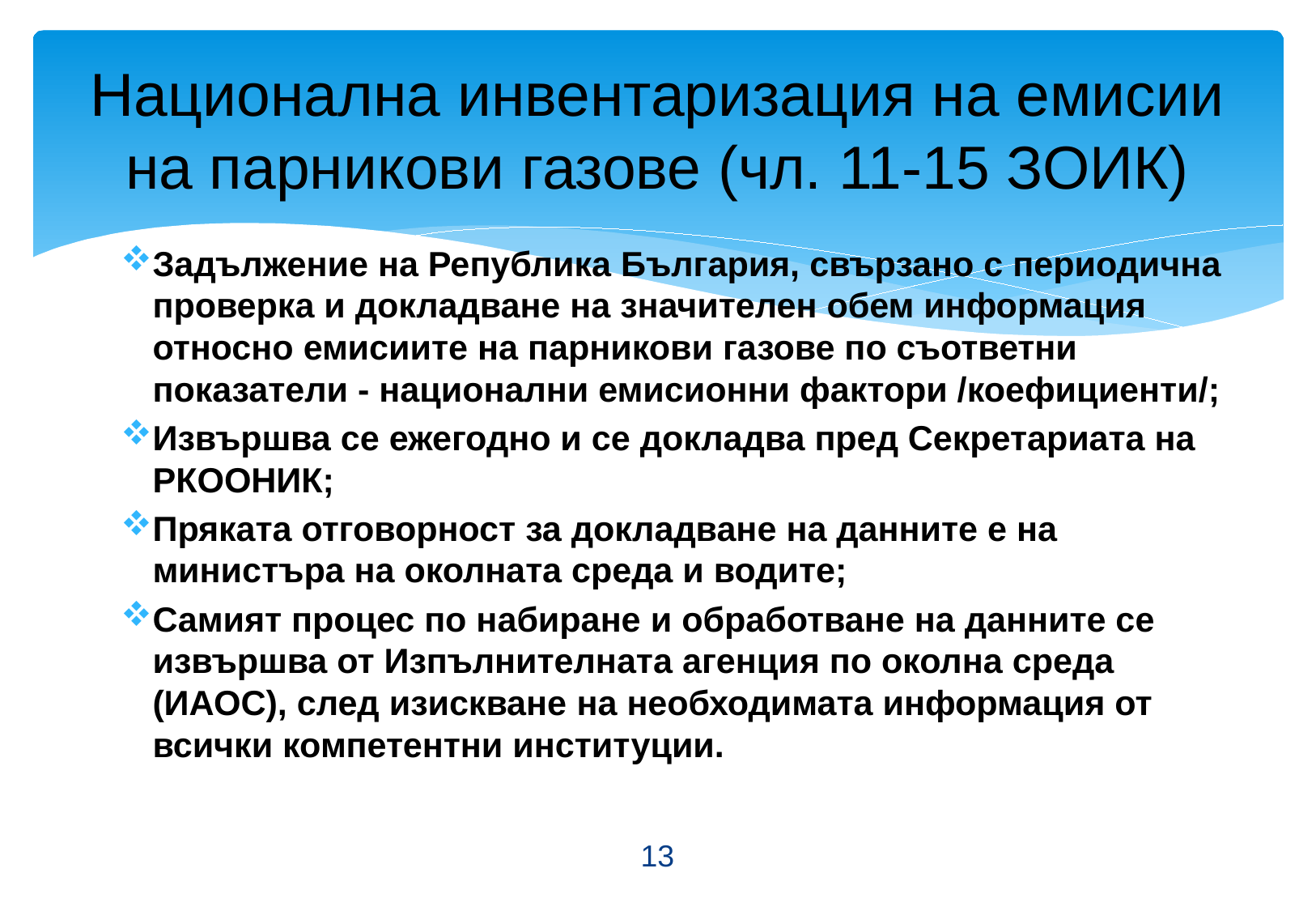

# Национална инвентаризация на емисии на парникови газове (чл. 11-15 ЗОИК)
Задължение на Република България, свързано с периодична проверка и докладване на значителен обем информация относно емисиите на парникови газове по съответни показатели - национални емисионни фактори /коефициенти/;
Извършва се ежегодно и се докладва пред Секретариата на РКООНИК;
Пряката отговорност за докладване на данните е на министъра на околната среда и водите;
Самият процес по набиране и обработване на данните се извършва от Изпълнителната агенция по околна среда (ИАОС), след изискване на необходимата информация от всички компетентни институции.

13